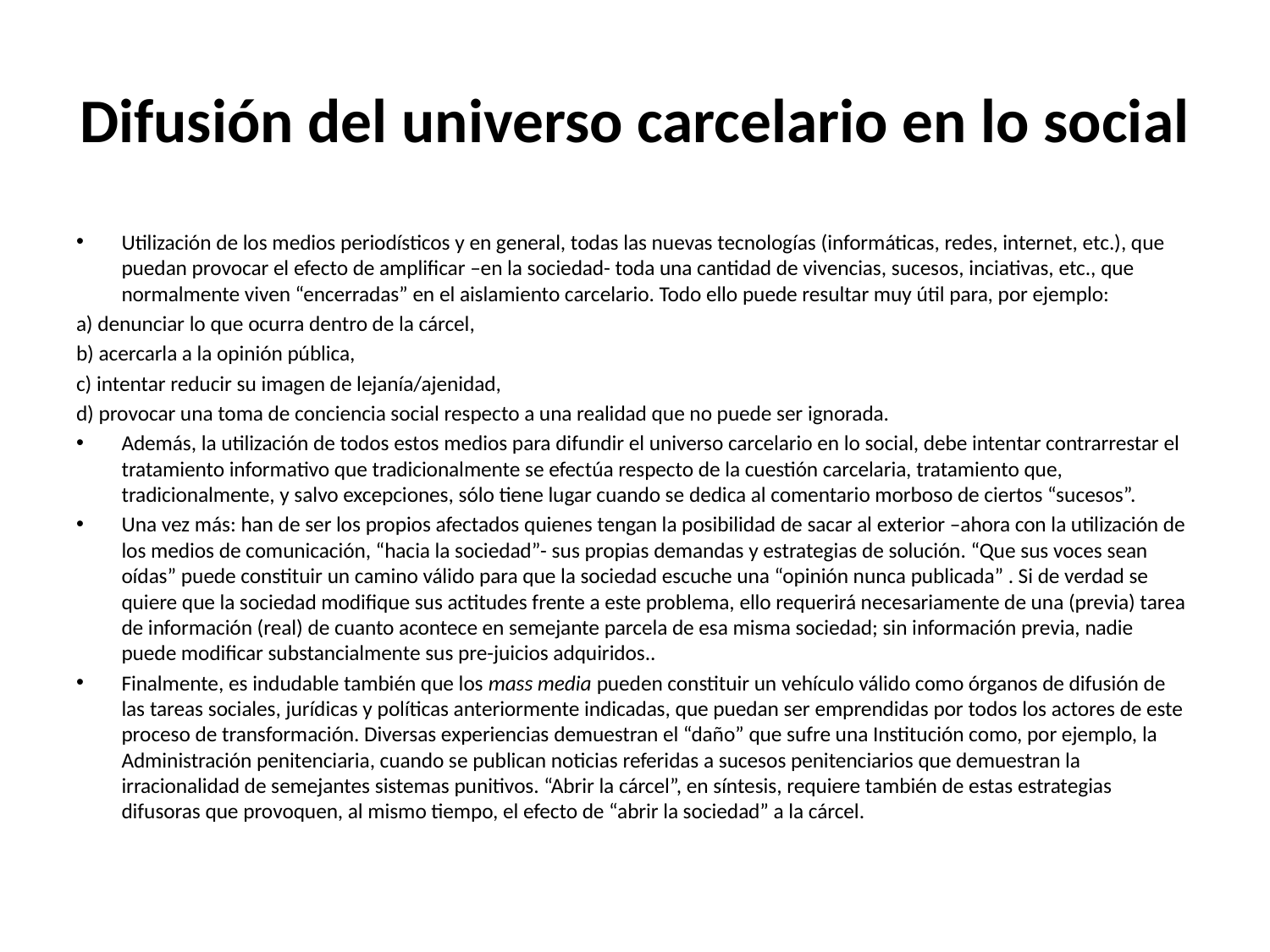

# Difusión del universo carcelario en lo social
Utilización de los medios periodísticos y en general, todas las nuevas tecnologías (informáticas, redes, internet, etc.), que puedan provocar el efecto de amplificar –en la sociedad- toda una cantidad de vivencias, sucesos, inciativas, etc., que normalmente viven “encerradas” en el aislamiento carcelario. Todo ello puede resultar muy útil para, por ejemplo:
a) denunciar lo que ocurra dentro de la cárcel,
b) acercarla a la opinión pública,
c) intentar reducir su imagen de lejanía/ajenidad,
d) provocar una toma de conciencia social respecto a una realidad que no puede ser ignorada.
Además, la utilización de todos estos medios para difundir el universo carcelario en lo social, debe intentar contrarrestar el tratamiento informativo que tradicionalmente se efectúa respecto de la cuestión carcelaria, tratamiento que, tradicionalmente, y salvo excepciones, sólo tiene lugar cuando se dedica al comentario morboso de ciertos “sucesos”.
Una vez más: han de ser los propios afectados quienes tengan la posibilidad de sacar al exterior –ahora con la utilización de los medios de comunicación, “hacia la sociedad”- sus propias demandas y estrategias de solución. “Que sus voces sean oídas” puede constituir un camino válido para que la sociedad escuche una “opinión nunca publicada” . Si de verdad se quiere que la sociedad modifique sus actitudes frente a este problema, ello requerirá necesariamente de una (previa) tarea de información (real) de cuanto acontece en semejante parcela de esa misma sociedad; sin información previa, nadie puede modificar substancialmente sus pre-juicios adquiridos..
Finalmente, es indudable también que los mass media pueden constituir un vehículo válido como órganos de difusión de las tareas sociales, jurídicas y políticas anteriormente indicadas, que puedan ser emprendidas por todos los actores de este proceso de transformación. Diversas experiencias demuestran el “daño” que sufre una Institución como, por ejemplo, la Administración penitenciaria, cuando se publican noticias referidas a sucesos penitenciarios que demuestran la irracionalidad de semejantes sistemas punitivos. “Abrir la cárcel”, en síntesis, requiere también de estas estrategias difusoras que provoquen, al mismo tiempo, el efecto de “abrir la sociedad” a la cárcel.